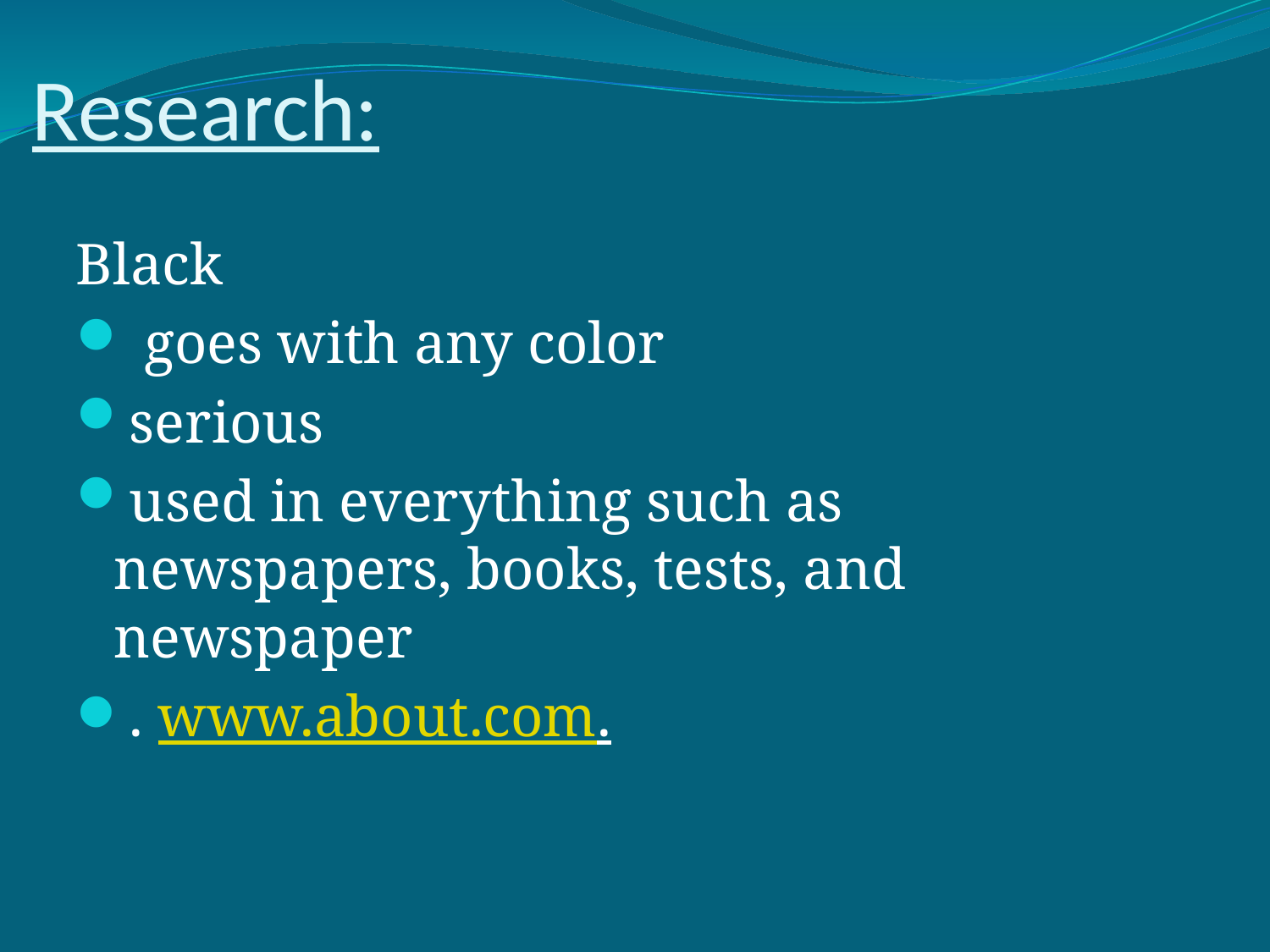

# Research:
Black
 goes with any color
serious
used in everything such as newspapers, books, tests, and newspaper
. www.about.com.